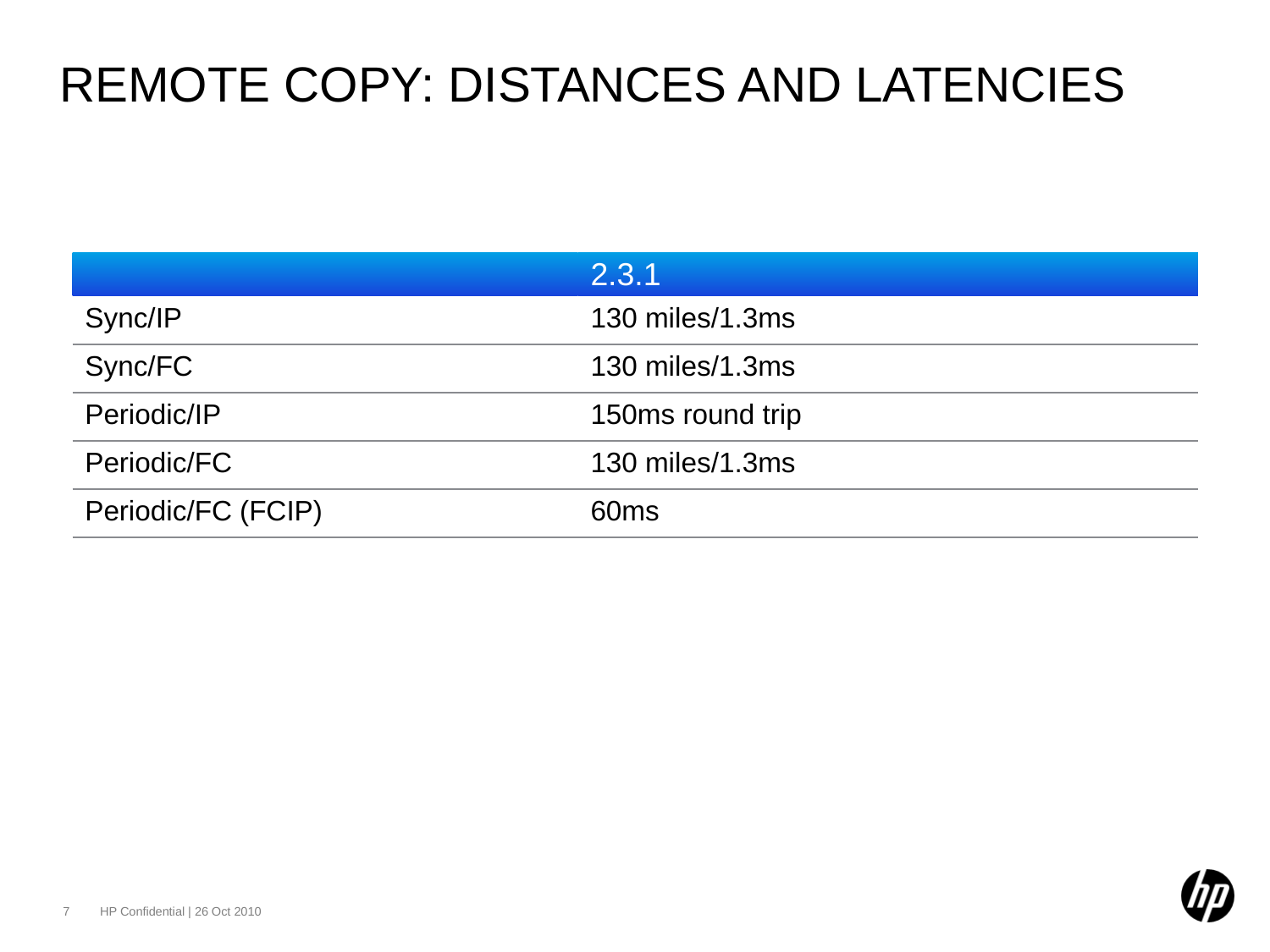

# Remote Copy: Distances and Latencies
|  | 2.3.1 |  |
| --- | --- | --- |
| Sync/IP | 130 miles/1.3ms |  |
| Sync/FC | 130 miles/1.3ms |  |
| Periodic/IP | 150ms round trip |  |
| Periodic/FC | 130 miles/1.3ms |  |
| Periodic/FC (FCIP) | 60ms |  |